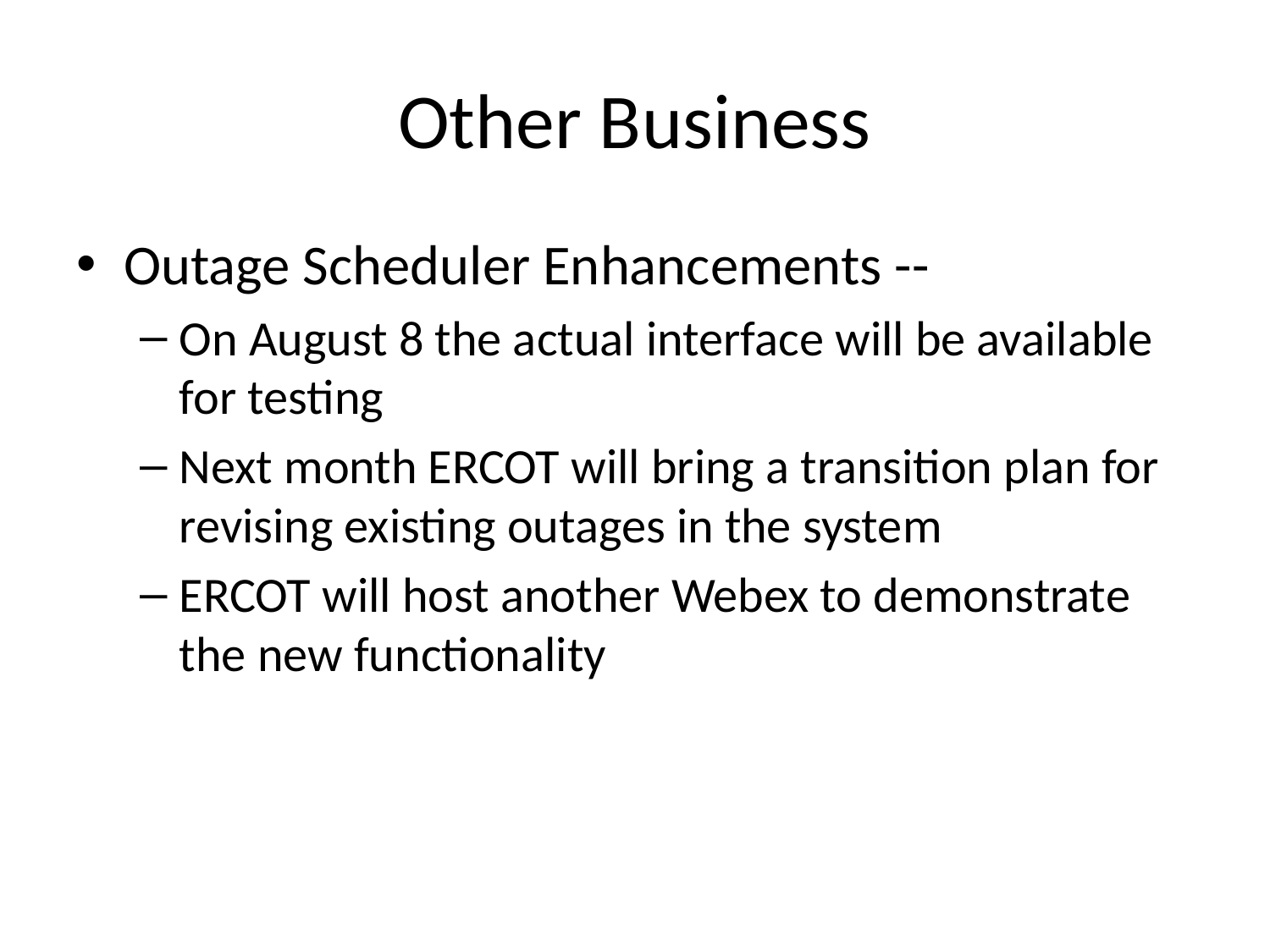

# Other Business
Outage Scheduler Enhancements --
On August 8 the actual interface will be available for testing
Next month ERCOT will bring a transition plan for revising existing outages in the system
ERCOT will host another Webex to demonstrate the new functionality